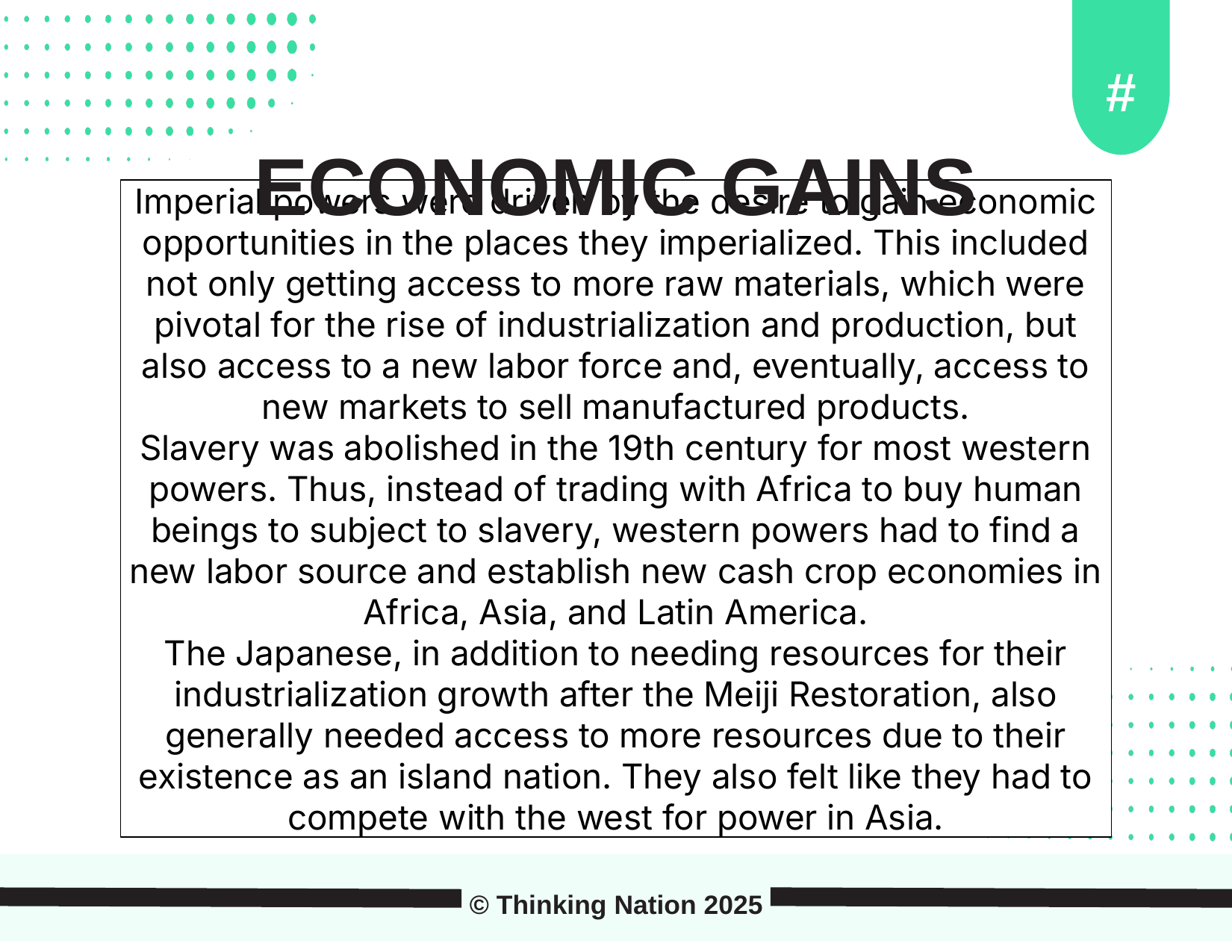

#
ECONOMIC GAINS
Imperial powers were driven by the desire to gain economic opportunities in the places they imperialized. This included not only getting access to more raw materials, which were pivotal for the rise of industrialization and production, but also access to a new labor force and, eventually, access to new markets to sell manufactured products.
Slavery was abolished in the 19th century for most western powers. Thus, instead of trading with Africa to buy human beings to subject to slavery, western powers had to find a new labor source and establish new cash crop economies in Africa, Asia, and Latin America.
The Japanese, in addition to needing resources for their industrialization growth after the Meiji Restoration, also generally needed access to more resources due to their existence as an island nation. They also felt like they had to compete with the west for power in Asia.

© Thinking Nation 2025